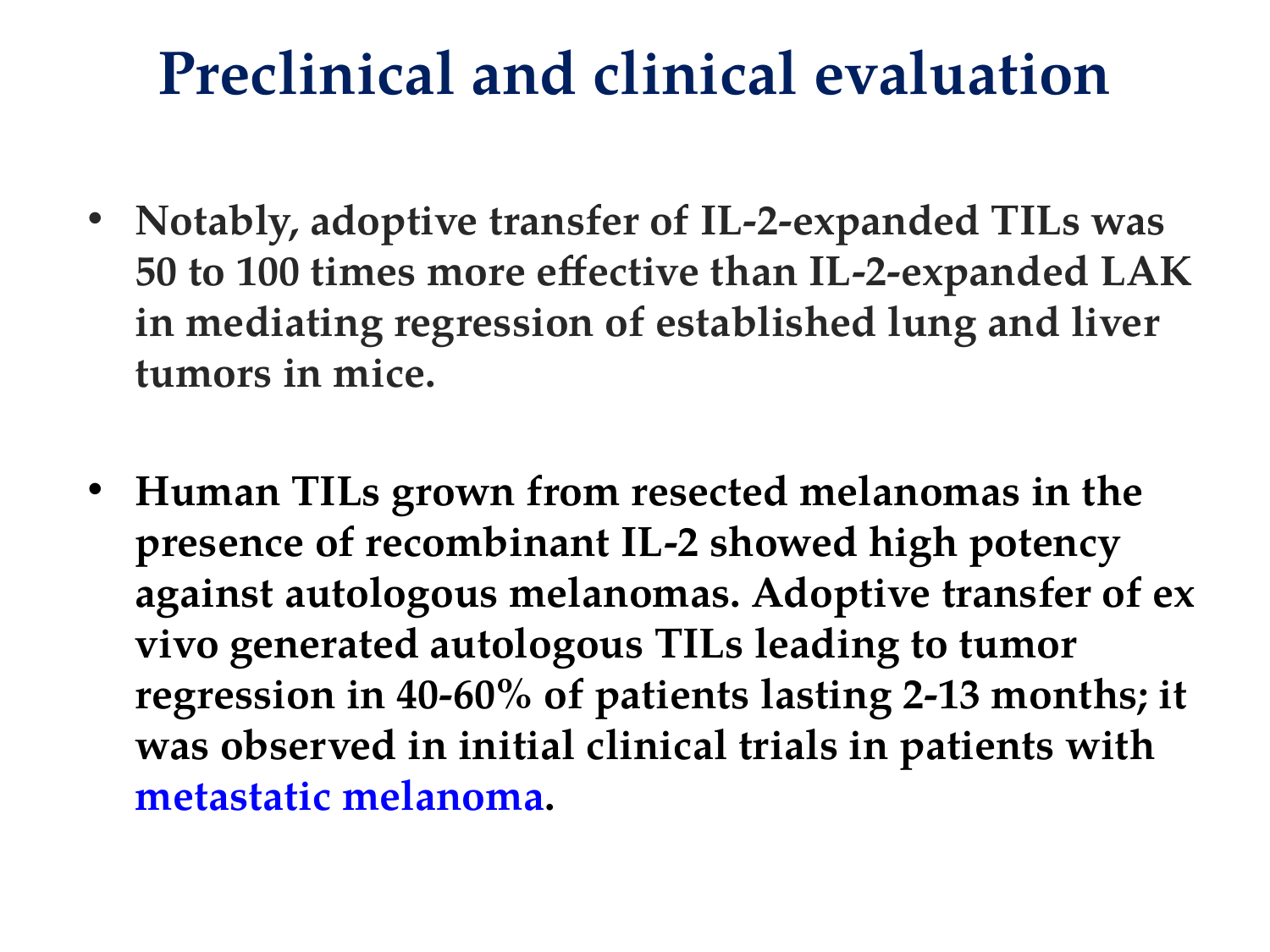

Preclinical and clinical evaluation
Notably, adoptive transfer of IL-2-expanded TILs was 50 to 100 times more effective than IL-2-expanded LAK in mediating regression of established lung and liver tumors in mice.

Human TILs grown from resected melanomas in the presence of recombinant IL-2 showed high potency against autologous melanomas. Adoptive transfer of ex vivo generated autologous TILs leading to tumor regression in 40-60% of patients lasting 2-13 months; it was observed in initial clinical trials in patients with metastatic melanoma.